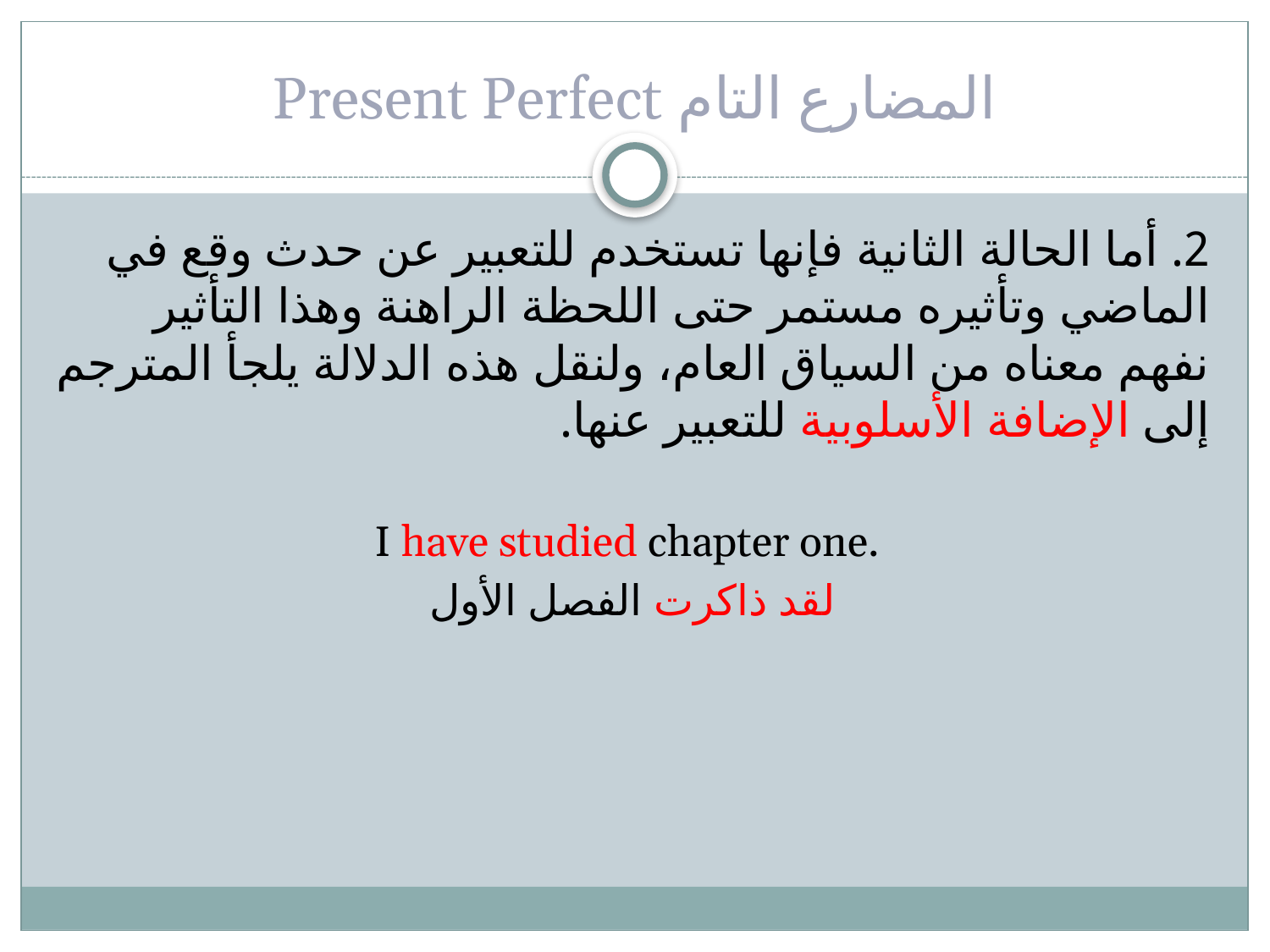

# المضارع التام Present Perfect
2. أما الحالة الثانية فإنها تستخدم للتعبير عن حدث وقع في الماضي وتأثيره مستمر حتى اللحظة الراهنة وهذا التأثير نفهم معناه من السياق العام، ولنقل هذه الدلالة يلجأ المترجم إلى الإضافة الأسلوبية للتعبير عنها.

I have studied chapter one.
لقد ذاكرت الفصل الأول